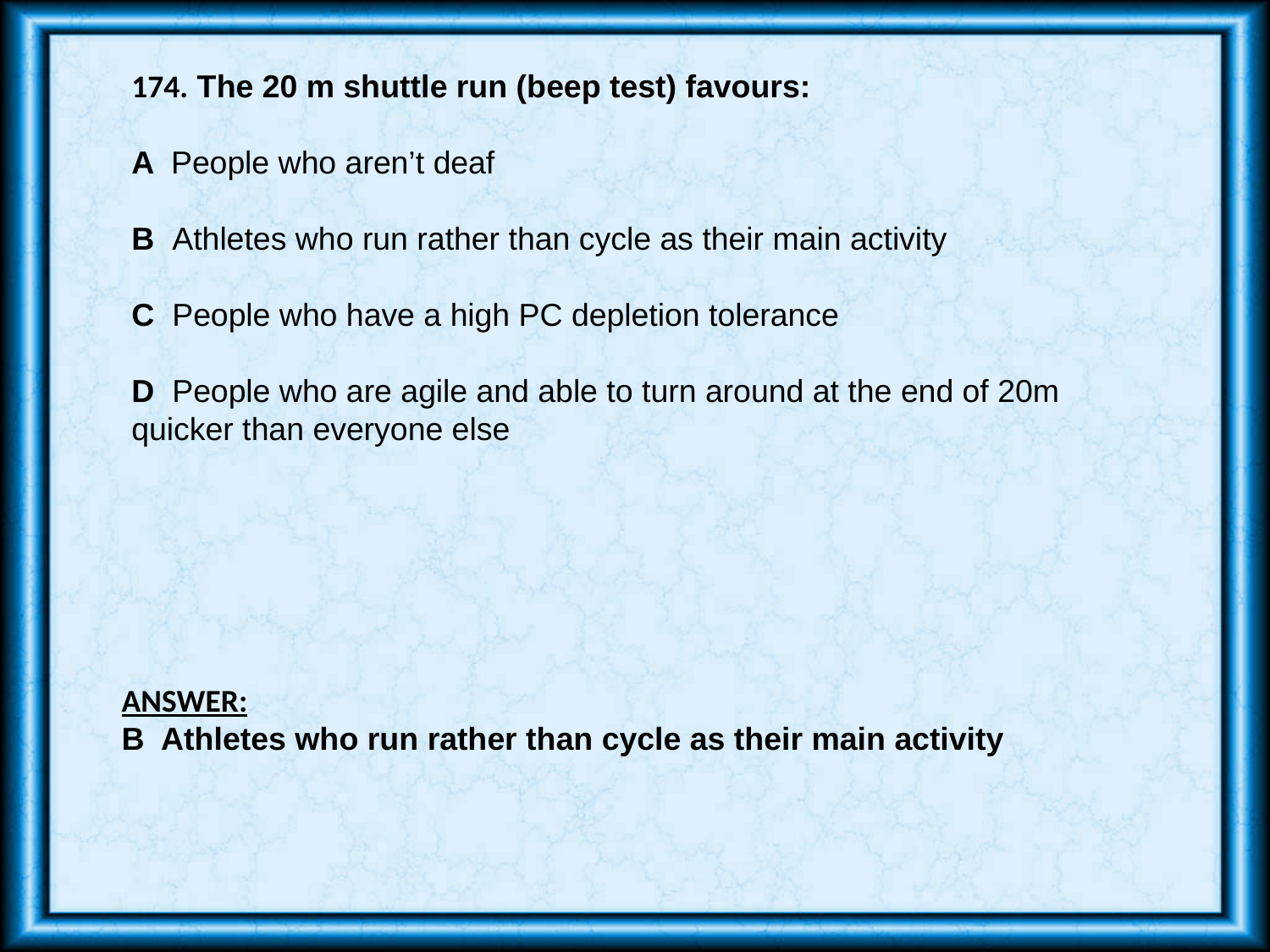

174. The 20 m shuttle run (beep test) favours:

A  People who aren’t deaf

B  Athletes who run rather than cycle as their main activity

C  People who have a high PC depletion tolerance

D  People who are agile and able to turn around at the end of 20m quicker than everyone else

ANSWER:
B  Athletes who run rather than cycle as their main activity